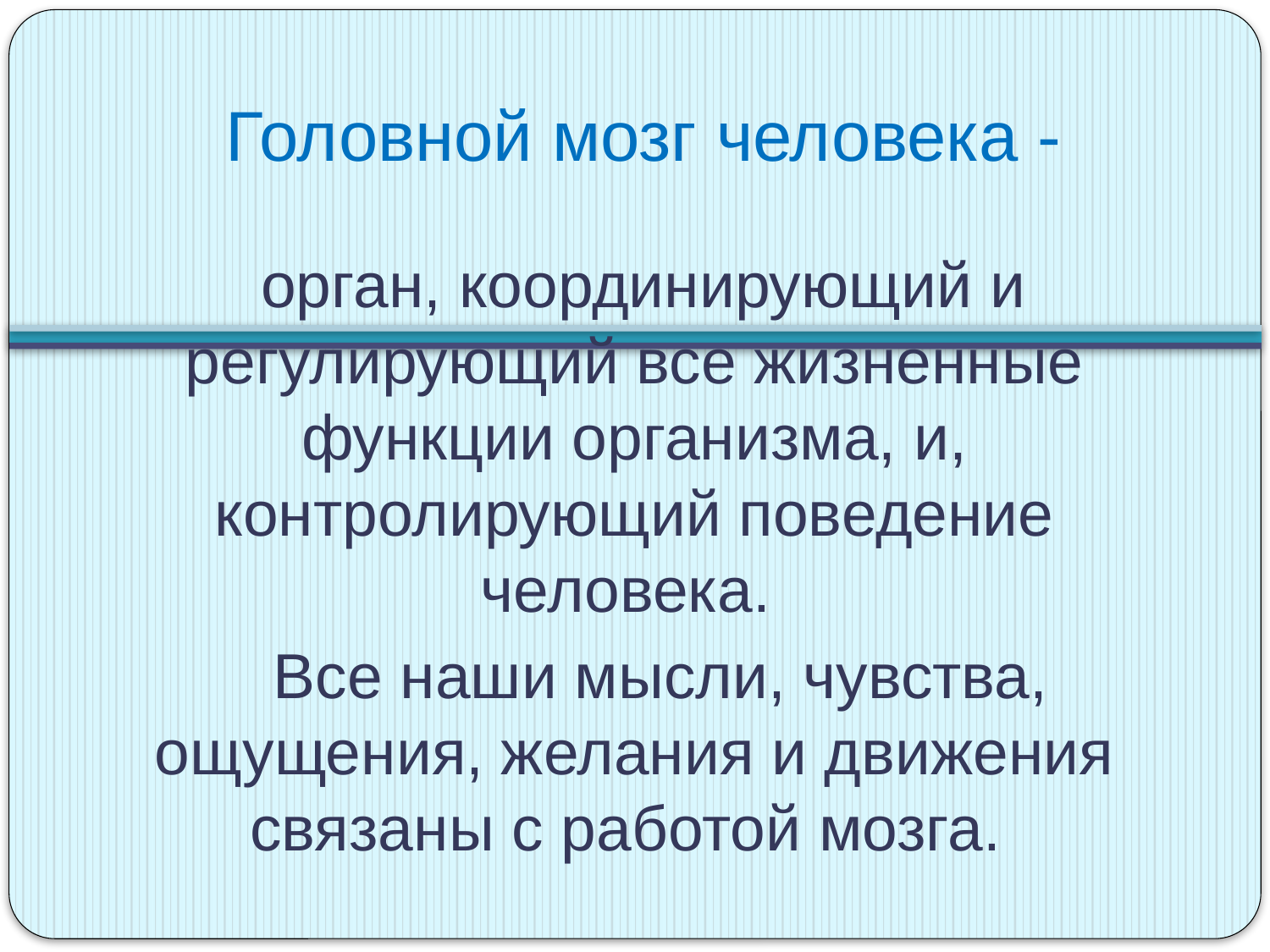

# Головной мозг человека -
 орган, координирующий и регулирующий все жизненные функции организма, и, контролирующий поведение человека.
   Все наши мысли, чувства, ощущения, желания и движения связаны с работой мозга.